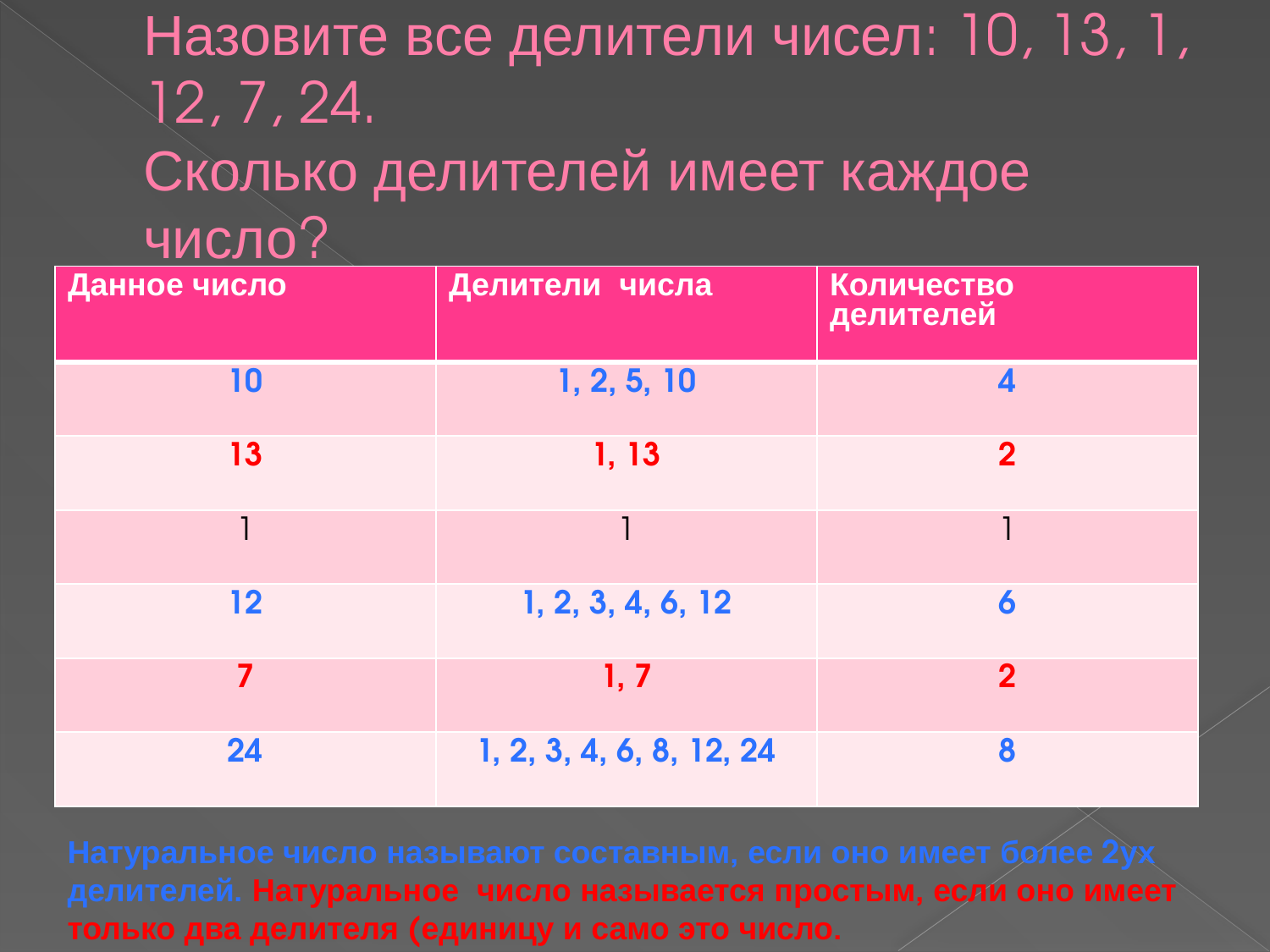

# Назовите все делители чисел: 10, 13, 1, 12, 7, 24. Сколько делителей имеет каждое число?
| Данное число | Делители числа | Количество делителей |
| --- | --- | --- |
| 10 | 1, 2, 5, 10 | 4 |
| 13 | 1, 13 | 2 |
| 1 | 1 | 1 |
| 12 | 1, 2, 3, 4, 6, 12 | 6 |
| 7 | 1, 7 | 2 |
| 24 | 1, 2, 3, 4, 6, 8, 12, 24 | 8 |
Натуральное число называют составным, если оно имеет более 2ух делителей. Натуральное  число называется простым, если оно имеет только два делителя (единицу и само это число.